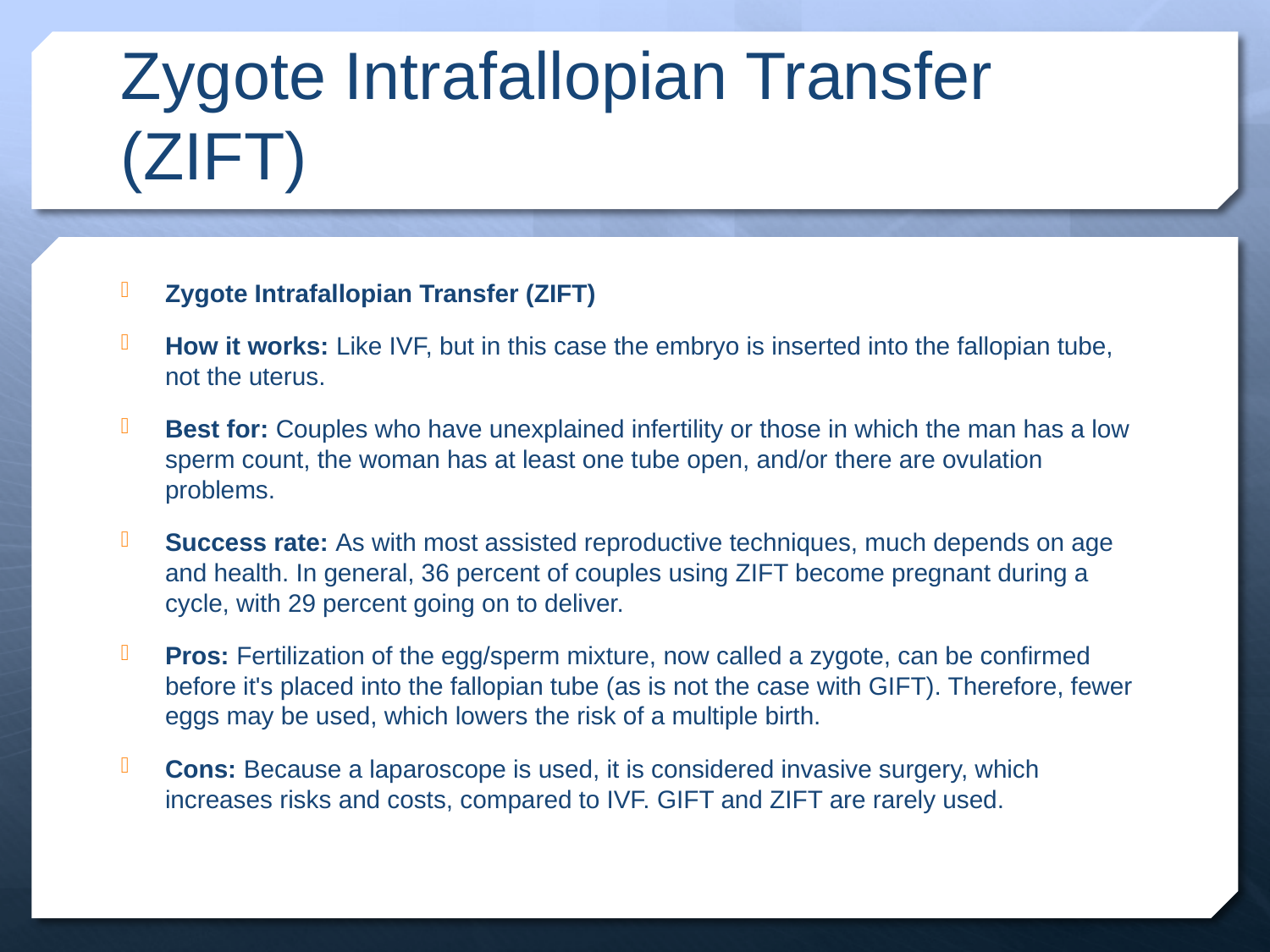

# Zygote Intrafallopian Transfer (ZIFT)
Zygote Intrafallopian Transfer (ZIFT)
How it works: Like IVF, but in this case the embryo is inserted into the fallopian tube, not the uterus.
Best for: Couples who have unexplained infertility or those in which the man has a low sperm count, the woman has at least one tube open, and/or there are ovulation problems.
Success rate: As with most assisted reproductive techniques, much depends on age and health. In general, 36 percent of couples using ZIFT become pregnant during a cycle, with 29 percent going on to deliver.
Pros: Fertilization of the egg/sperm mixture, now called a zygote, can be confirmed before it's placed into the fallopian tube (as is not the case with GIFT). Therefore, fewer eggs may be used, which lowers the risk of a multiple birth.
Cons: Because a laparoscope is used, it is considered invasive surgery, which increases risks and costs, compared to IVF. GIFT and ZIFT are rarely used.